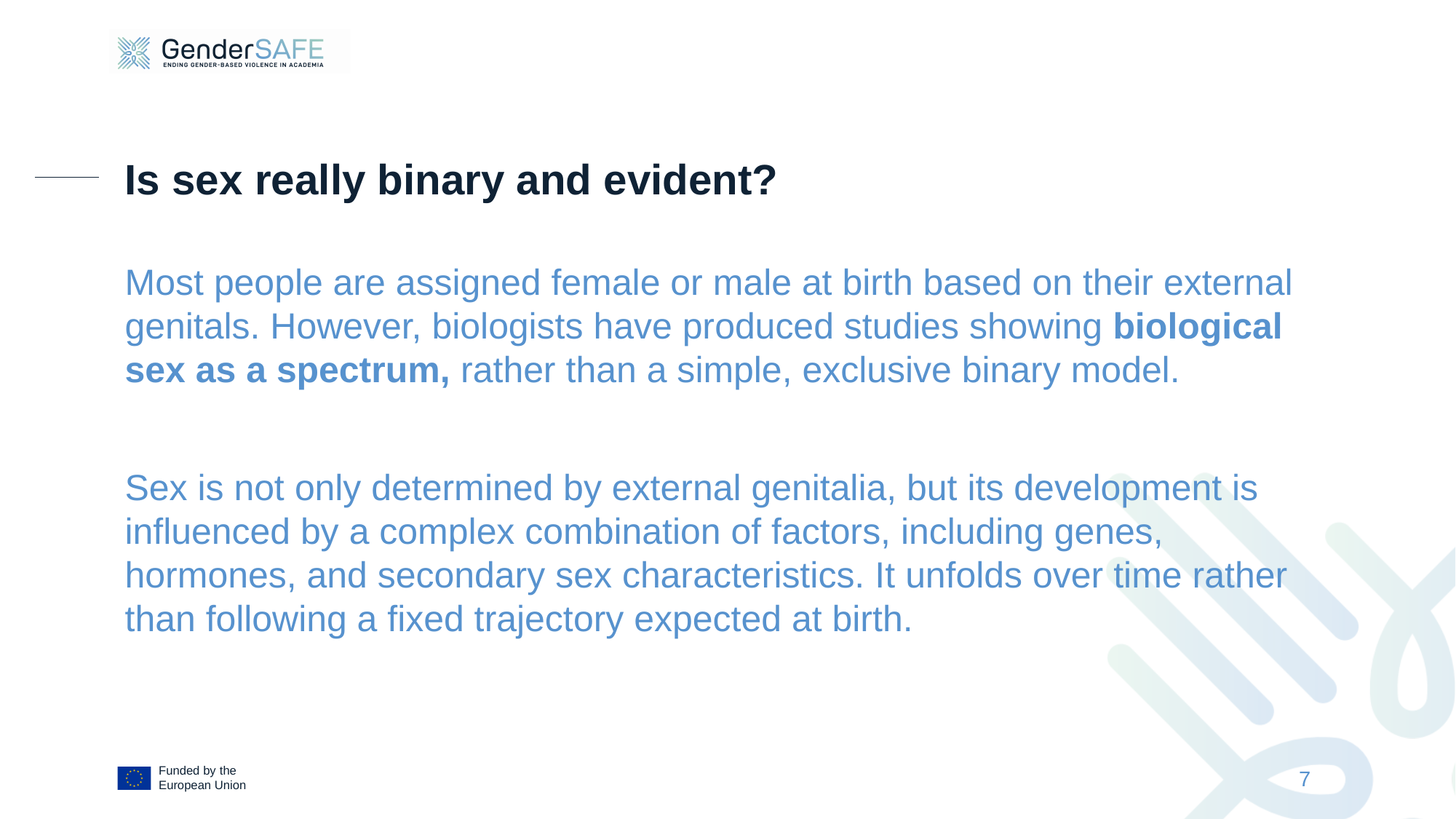

# Is sex really binary and evident?
Most people are assigned female or male at birth based on their external genitals. However, biologists have produced studies showing biological sex as a spectrum, rather than a simple, exclusive binary model.

Sex is not only determined by external genitalia, but its development is influenced by a complex combination of factors, including genes, hormones, and secondary sex characteristics. It unfolds over time rather than following a fixed trajectory expected at birth.
7